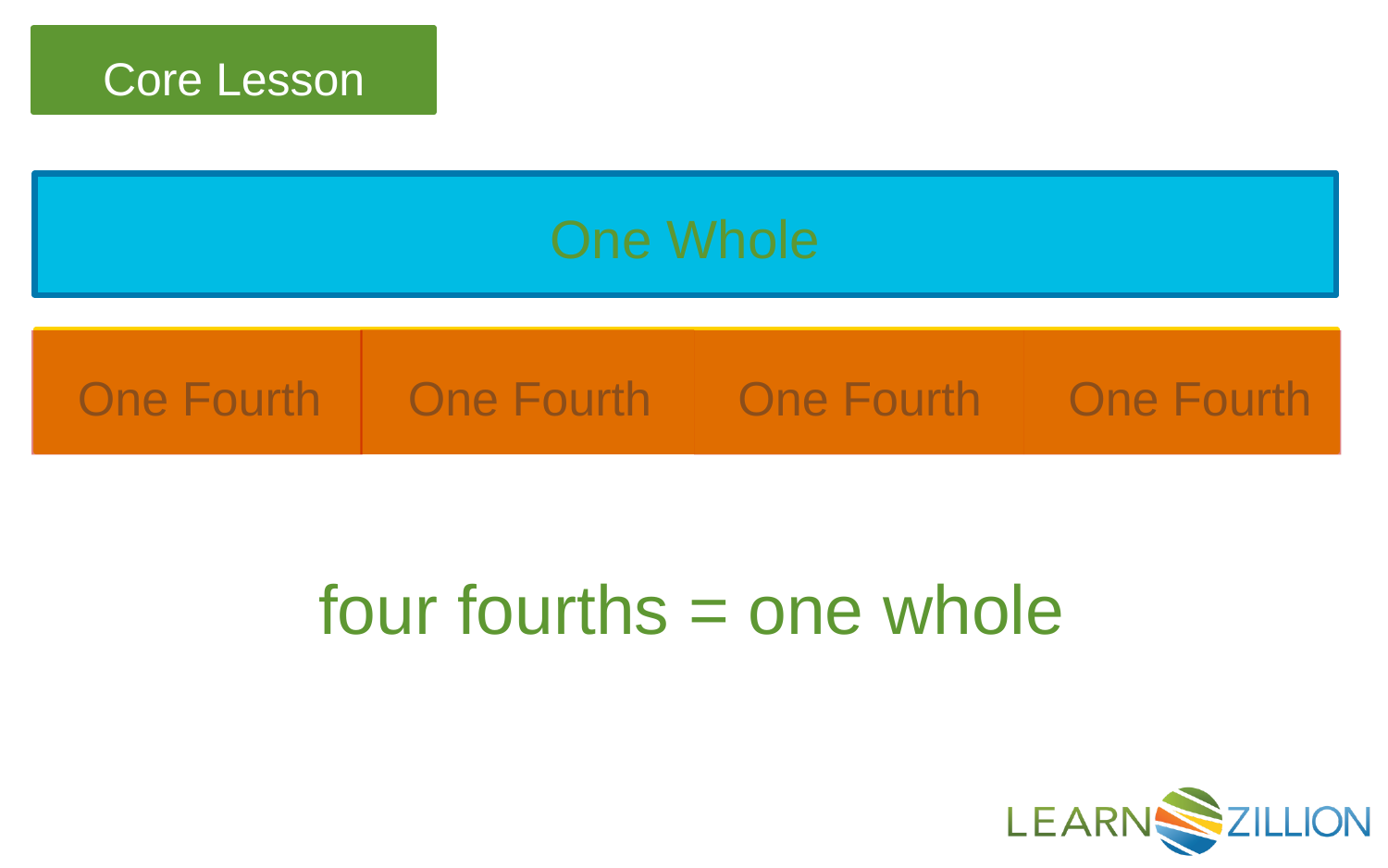

One Whole

One Fourth
One Fourth
One Fourth
One Fourth
four fourths = one whole